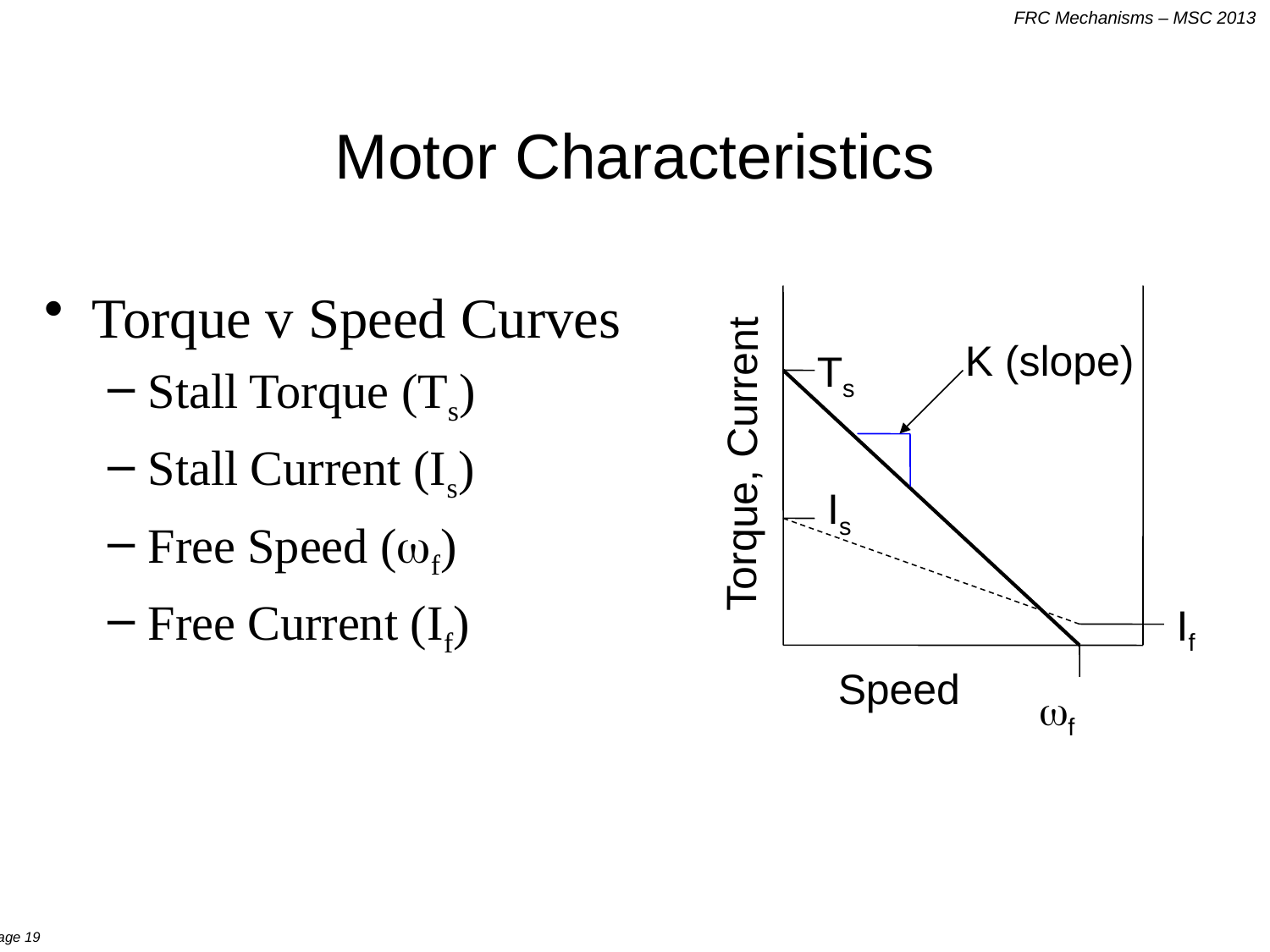

# Motor Characteristics

K (slope)
Ts

Torque, Current

Is

If

Speed
ωf
Torque v Speed Curves
Stall Torque (Ts)
Stall Current (Is)
Free Speed (ωf)
Free Current (If)